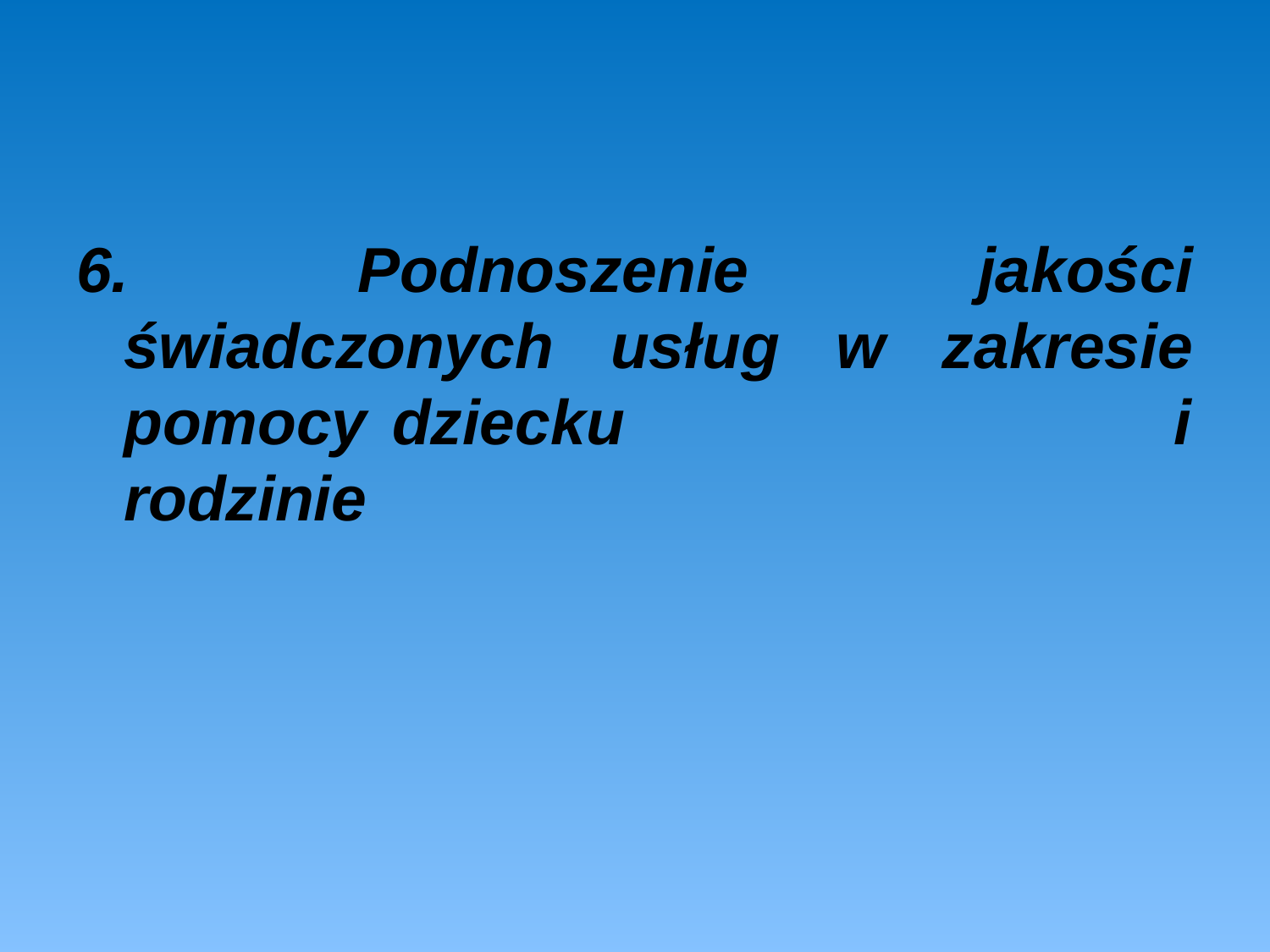

6. Podnoszenie jakości świadczonych usług w zakresie pomocy dziecku                      i rodzinie